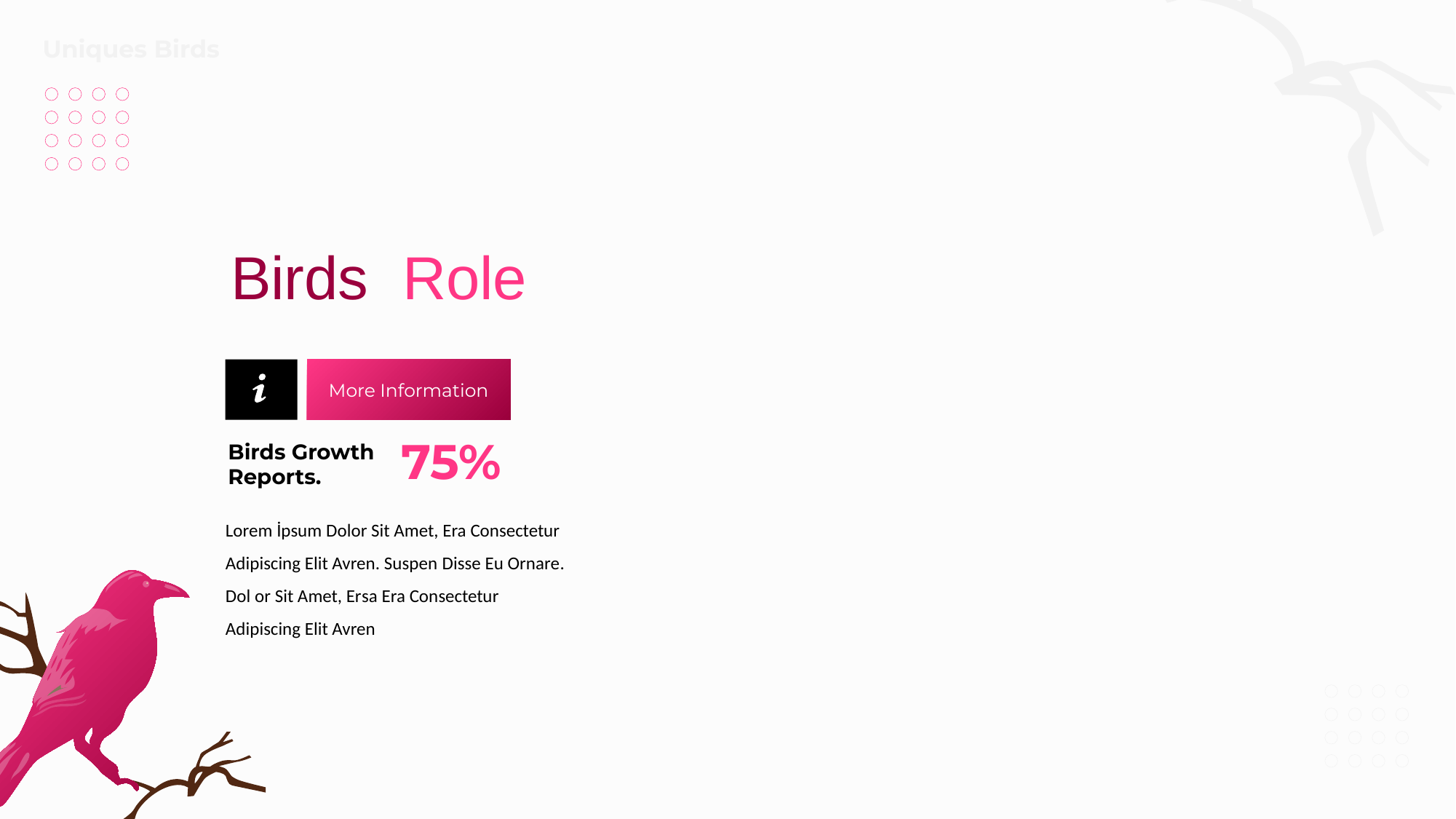

Uniques Birds

Birds  Role
More Information

75%
Birds Growth
Reports.
Lorem İpsum Dolor Sit Amet, Era Consectetur Adipiscing Elit Avren. Suspen Disse Eu Ornare. Dol or Sit Amet, Ersa Era Consectetur Adipiscing Elit Avren